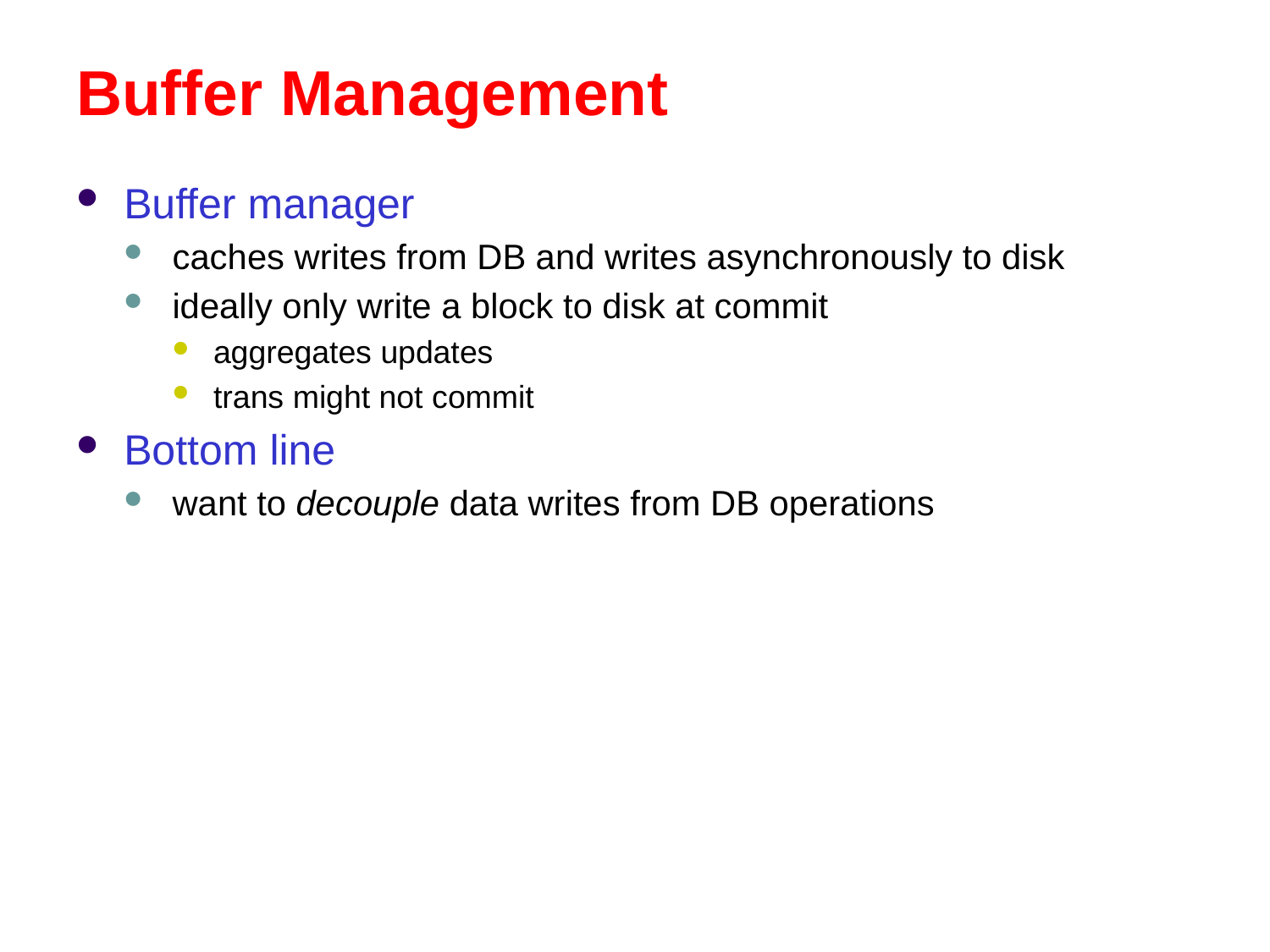

# Buffer Management
Buffer manager
caches writes from DB and writes asynchronously to disk
ideally only write a block to disk at commit
aggregates updates
trans might not commit
Bottom line
want to decouple data writes from DB operations